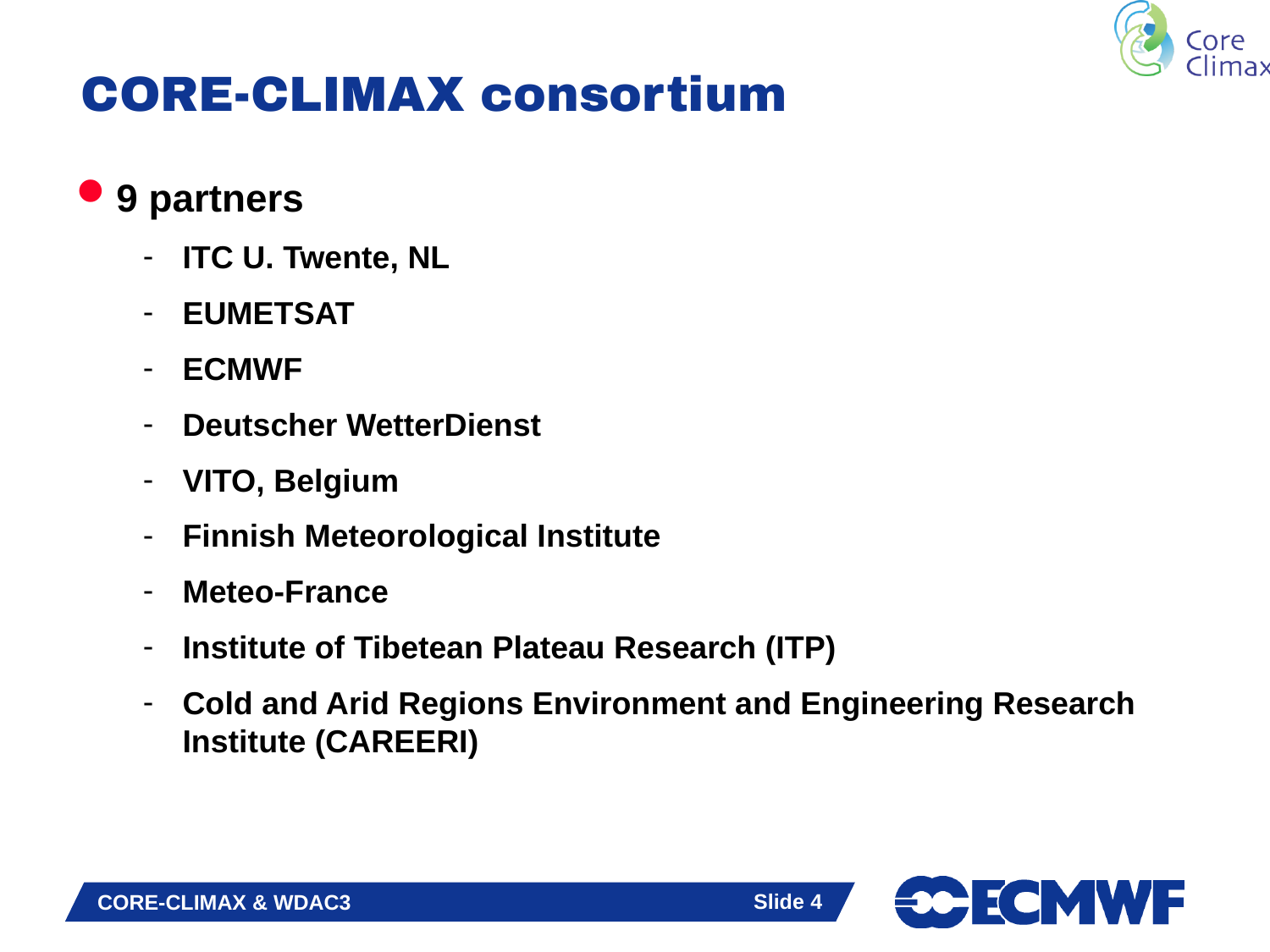

# CORE-CLIMAX consortium
9 partners
ITC U. Twente, NL
EUMETSAT
ECMWF
Deutscher WetterDienst
VITO, Belgium
Finnish Meteorological Institute
Meteo-France
Institute of Tibetean Plateau Research (ITP)
Cold and Arid Regions Environment and Engineering Research Institute (CAREERI)
Slide 4
CORE-CLIMAX & WDAC3